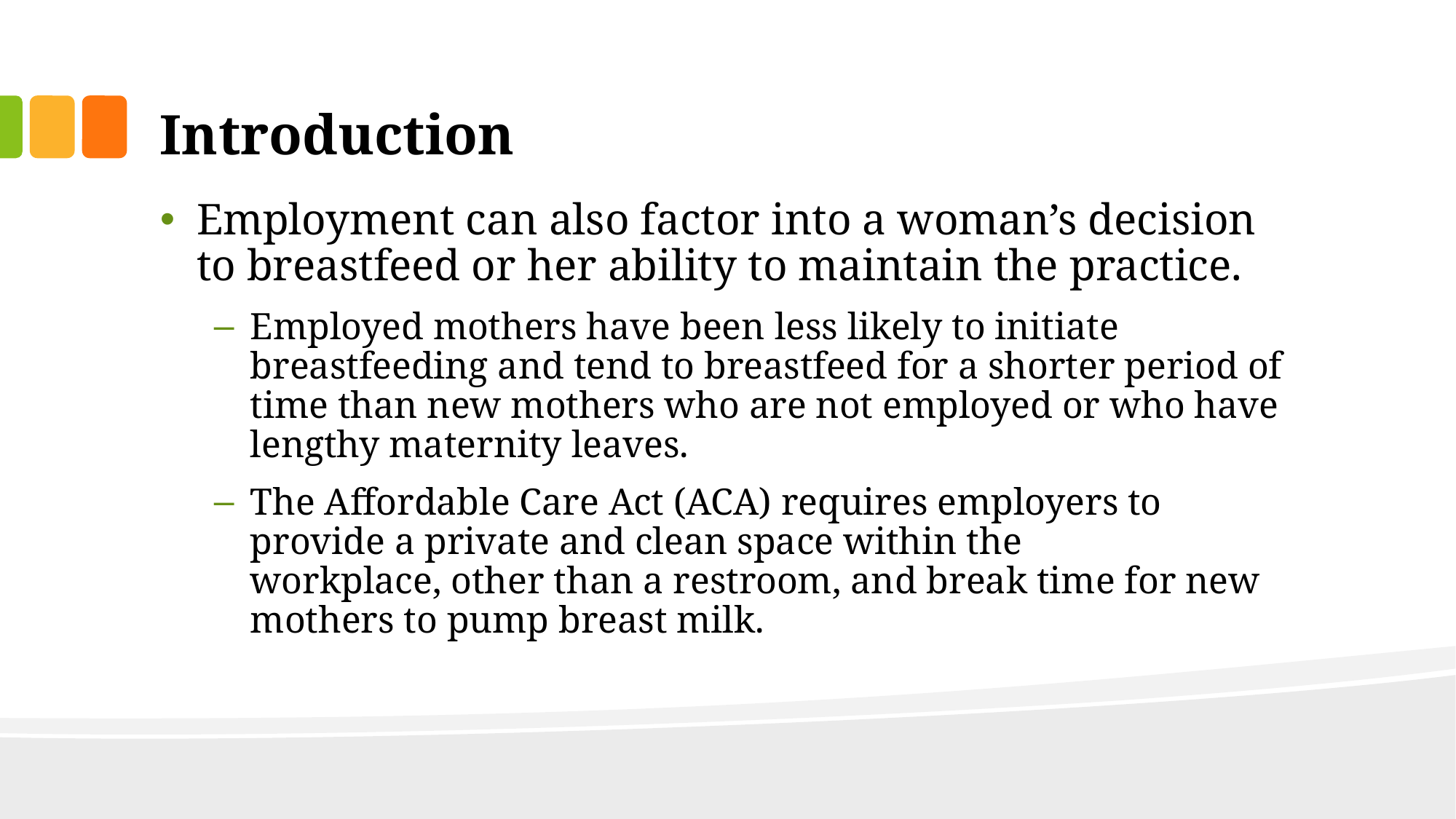

# Introduction
Employment can also factor into a woman’s decision to breastfeed or her ability to maintain the practice.
Employed mothers have been less likely to initiate breastfeeding and tend to breastfeed for a shorter period of time than new mothers who are not employed or who have lengthy maternity leaves.
The Affordable Care Act (ACA) requires employers to provide a private and clean space within the workplace, other than a restroom, and break time for new mothers to pump breast milk.